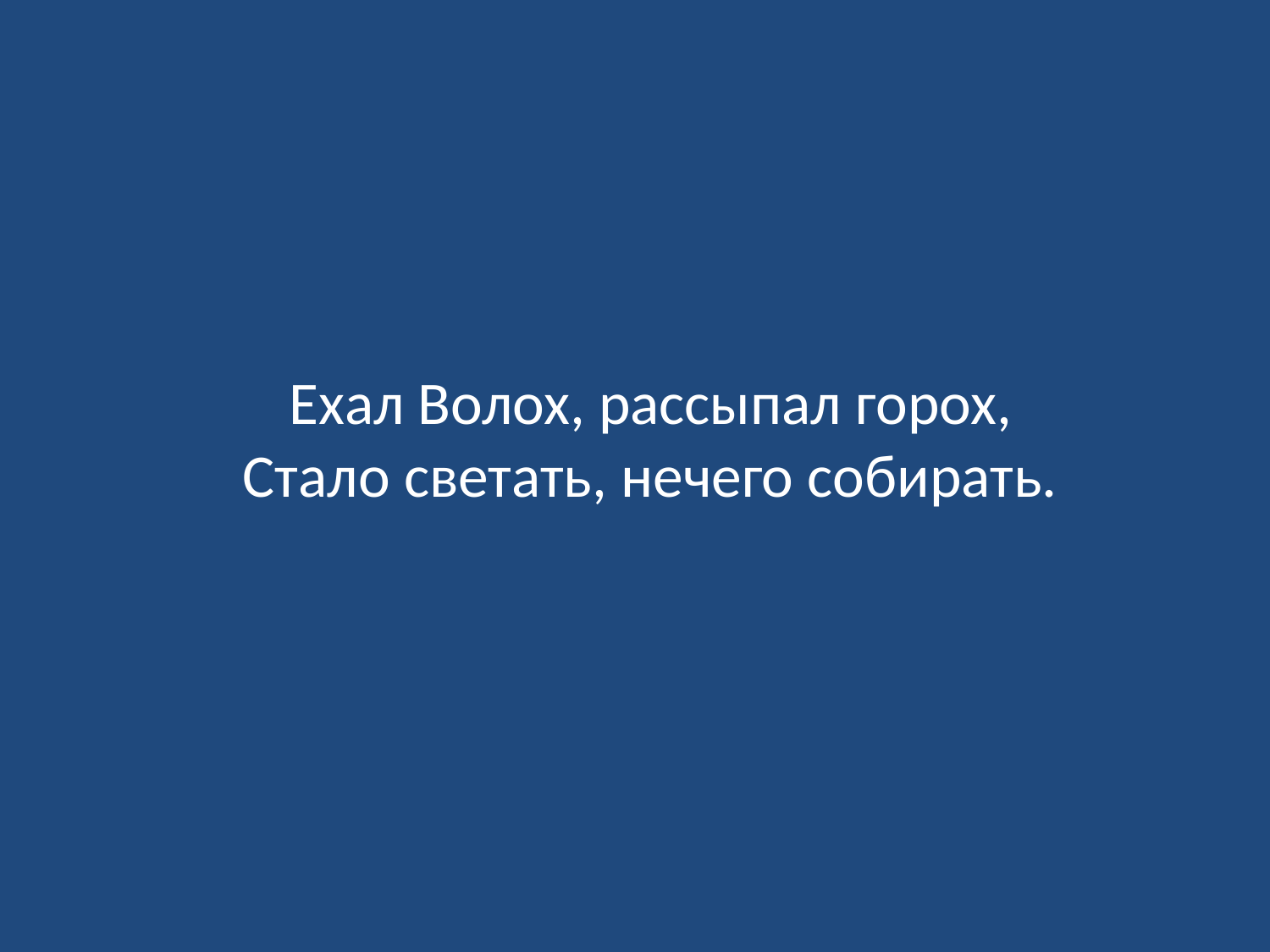

# Ехал Волох, рассыпал горох, Стало светать, нечего собирать.